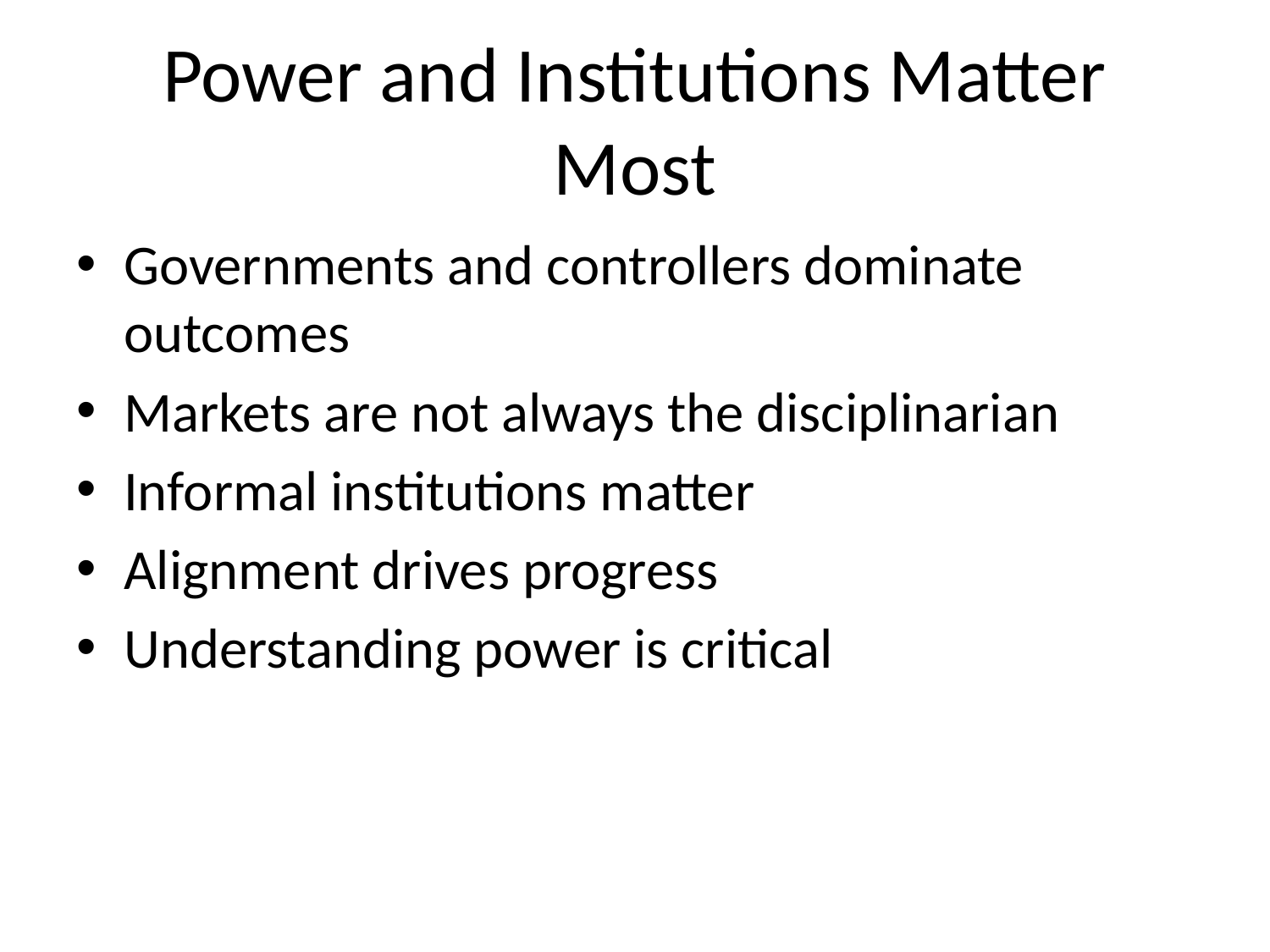

# Power and Institutions Matter Most
Governments and controllers dominate outcomes
Markets are not always the disciplinarian
Informal institutions matter
Alignment drives progress
Understanding power is critical